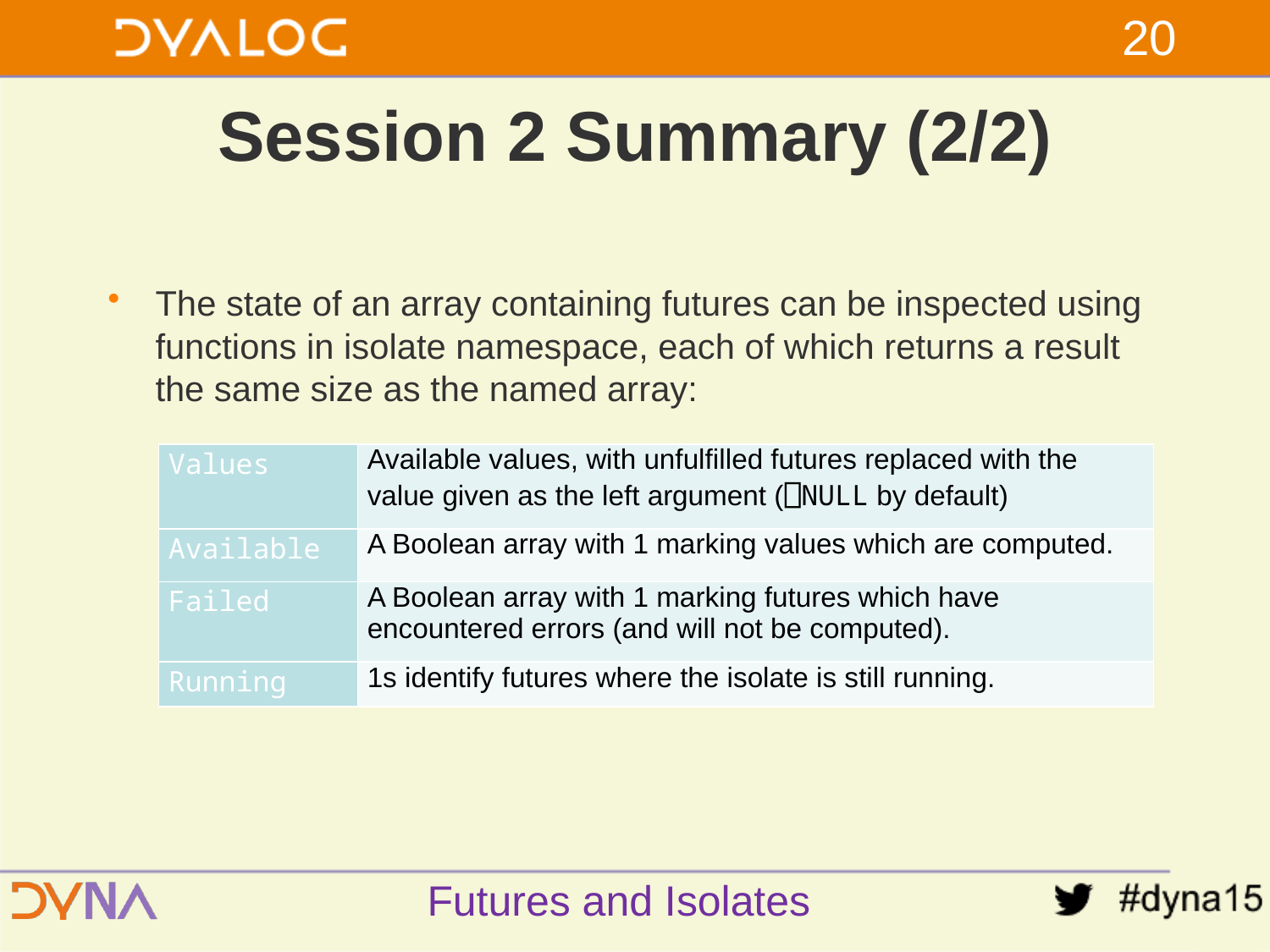

20
# Session 2 Summary (2/2)
The state of an array containing futures can be inspected using functions in isolate namespace, each of which returns a result the same size as the named array:

| Values | Available values, with unfulfilled futures replaced with the value given as the left argument (⎕NULL by default) |
| --- | --- |
| Available | A Boolean array with 1 marking values which are computed. |
| Failed | A Boolean array with 1 marking futures which have encountered errors (and will not be computed). |
| Running | 1s identify futures where the isolate is still running. |
Futures and Isolates